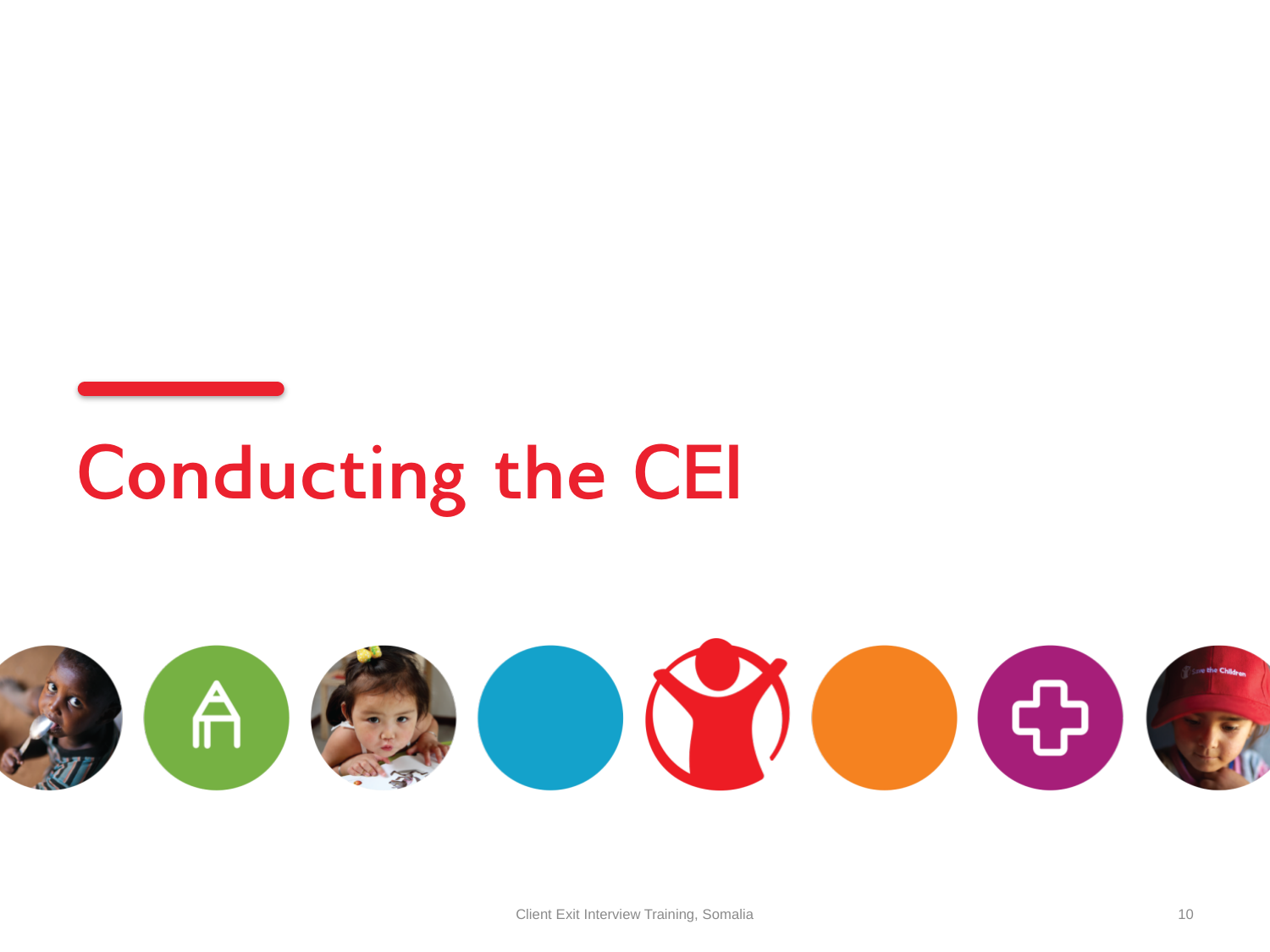

# Conducting the CEI
Client Exit Interview Training, Somalia
10